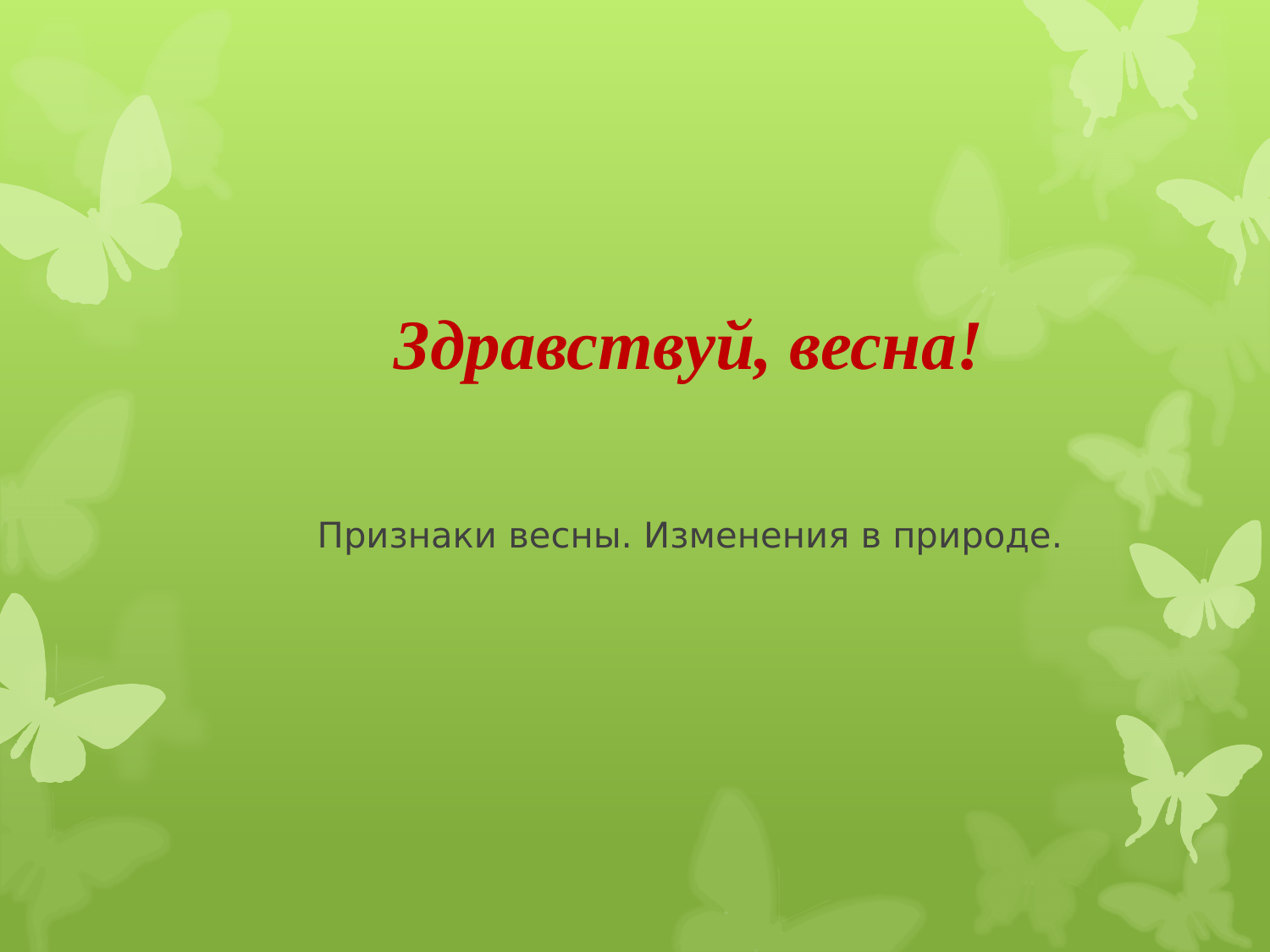

# Здравствуй, весна!
                  Признаки весны. Изменения в природе.